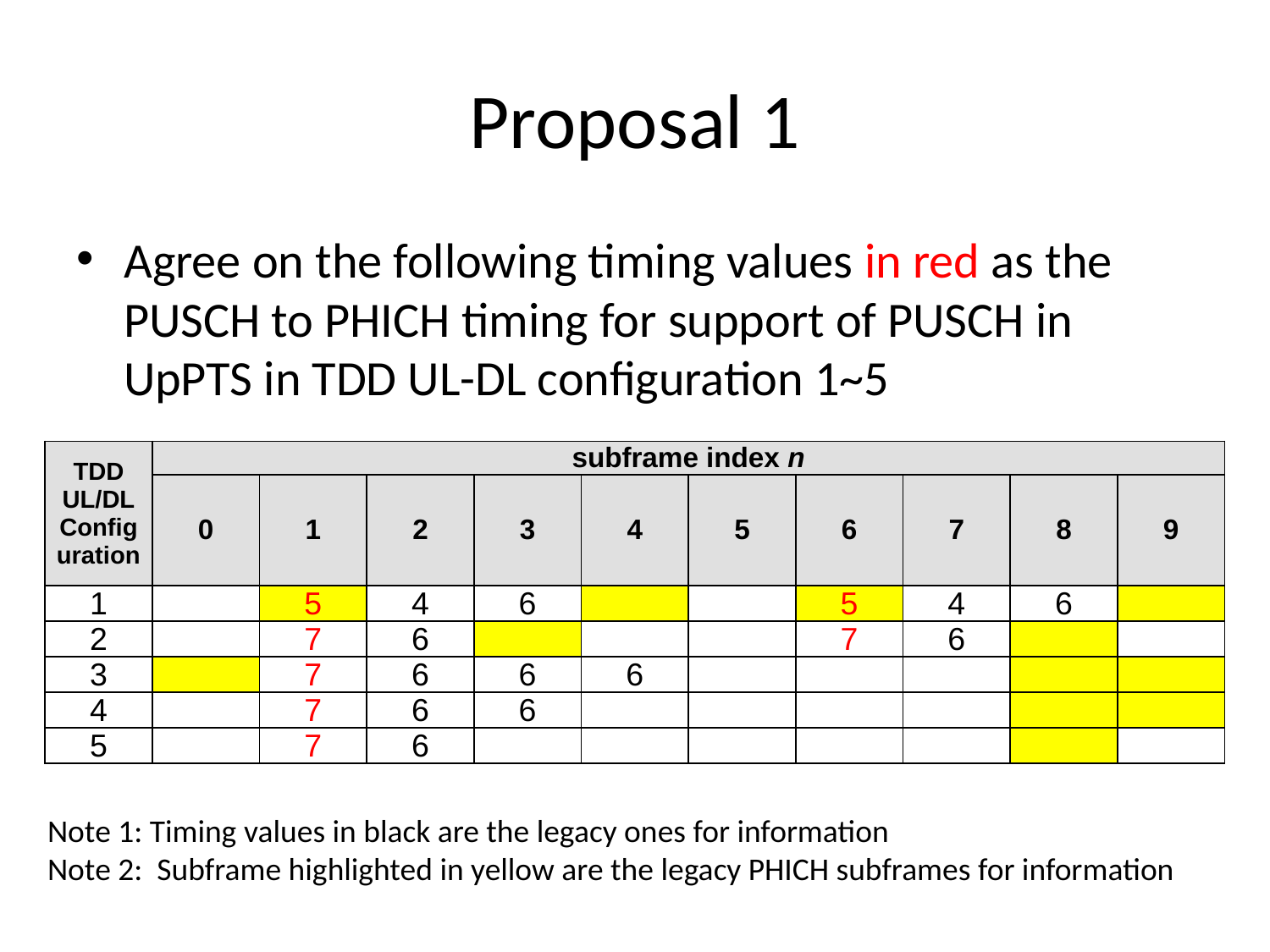

# Proposal 1
Agree on the following timing values in red as the PUSCH to PHICH timing for support of PUSCH in UpPTS in TDD UL-DL configuration 1~5
| TDD UL/DL Configuration | subframe index n |  |  |  |  |  |  |  |  |  |
| --- | --- | --- | --- | --- | --- | --- | --- | --- | --- | --- |
|  | 0 | 1 | 2 | 3 | 4 | 5 | 6 | 7 | 8 | 9 |
| 1 |  | 5 | 4 | 6 |  |  | 5 | 4 | 6 |  |
| 2 |  | 7 | 6 |  |  |  | 7 | 6 |  |  |
| 3 |  | 7 | 6 | 6 | 6 |  |  |  |  |  |
| 4 |  | 7 | 6 | 6 |  |  |  |  |  |  |
| 5 |  | 7 | 6 |  |  |  |  |  |  |  |
Note 1: Timing values in black are the legacy ones for information
Note 2:  Subframe highlighted in yellow are the legacy PHICH subframes for information